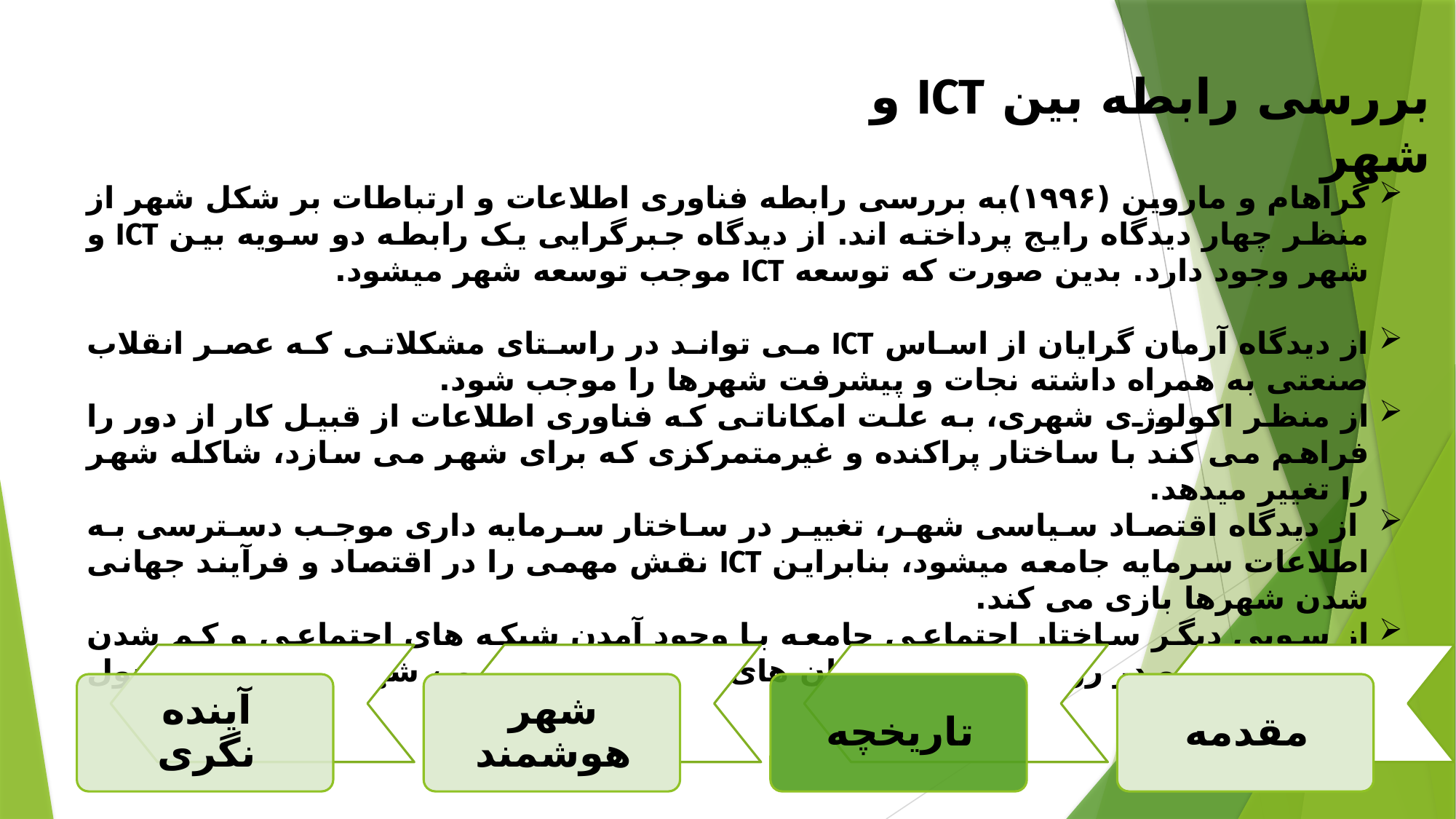

بررسی رابطه بین ICT و شهر
گراهام و ماروین (۱۹۹۶)به بررسی رابطه فناوری اطلاعات و ارتباطات بر شکل شهر از منظر چهار دیدگاه رایج پرداخته اند. از دیدگاه جبرگرایی یک رابطه دو سویه بین ICT و شهر وجود دارد. بدین صورت که توسعه ICT موجب توسعه شهر میشود.

از دیدگاه آرمان گرایان از اساس ICT می تواند در راستای مشکلاتی که عصر انقلاب صنعتی به همراه داشته نجات و پیشرفت شهرها را موجب شود.
از منظر اکولوژی شهری، به علت امکاناتی که فناوری اطلاعات از قبیل کار از دور را فراهم می کند با ساختار پراکنده و غیرمتمرکزی که برای شهر می سازد، شاکله شهر را تغییر میدهد.
 از دیدگاه اقتصاد سیاسی شهر، تغییر در ساختار سرمایه داری موجب دسترسی به اطلاعات سرمایه جامعه میشود، بنابراین ICT نقش مهمی را در اقتصاد و فرآیند جهانی شدن شهرها بازی می کند.
از سویی دیگر ساختار اجتماعی جامعه با وجود آمدن شبکه های اجتماعی و کم شدن برخوردهای رو در رو و تغییر در مکان های تعاملات اجتماعی، شهرها را دچار تحول کرده است.

مقدمه
تاریخچه
شهر هوشمند
آینده نگری